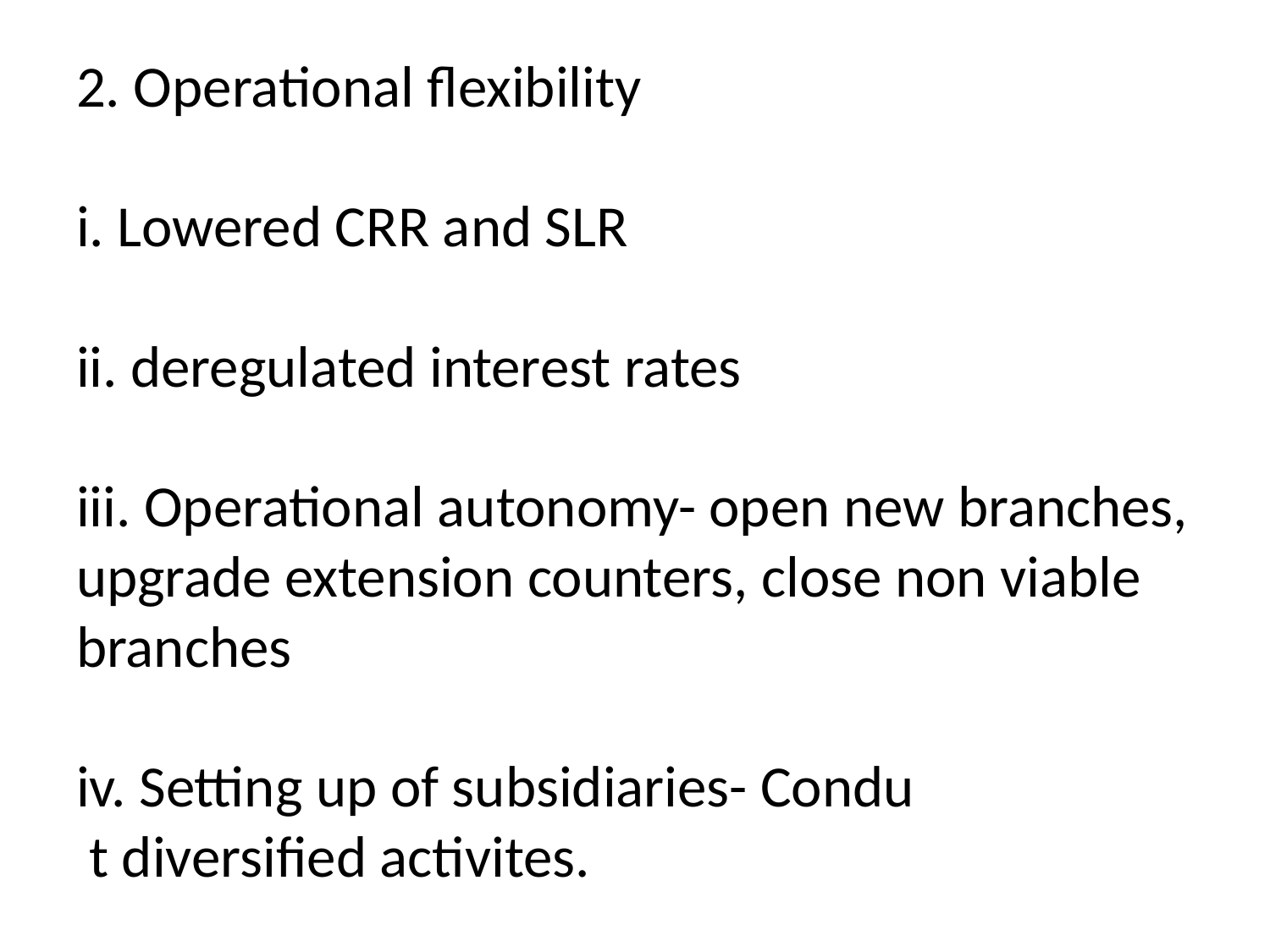

# 2. Operational flexibility i. Lowered CRR and SLR ii. deregulated interest rates iii. Operational autonomy- open new branches, upgrade extension counters, close non viable branches iv. Setting up of subsidiaries- Condu t diversified activites.